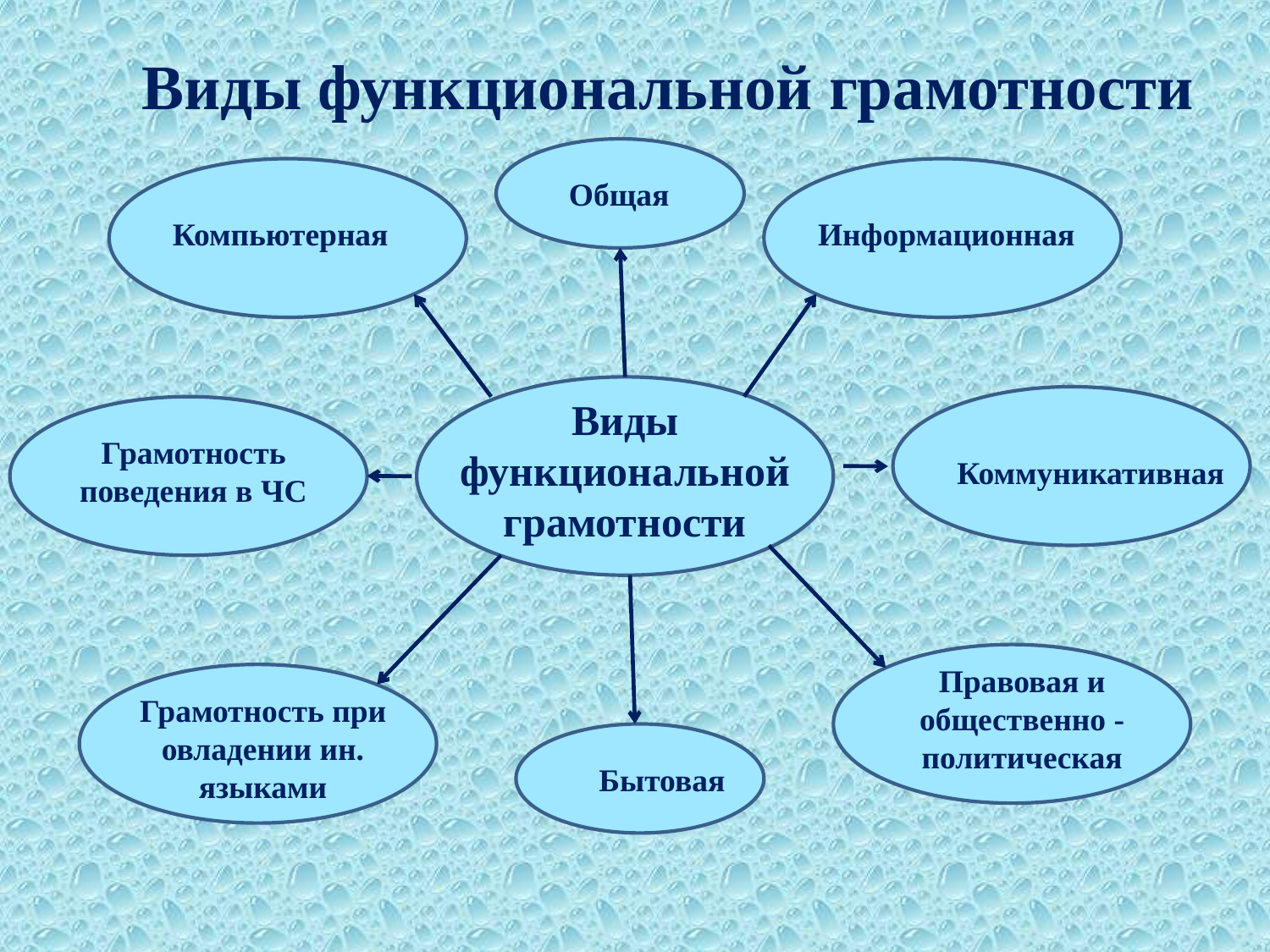

Виды функциональной грамотности

Общая
Компьютерная
Информационная

Виды функциональной грамотности

Грамотность поведения в ЧС
Коммуникативная

Правовая и общественно - политическая

Грамотность при овладении ин. языками

Бытовая